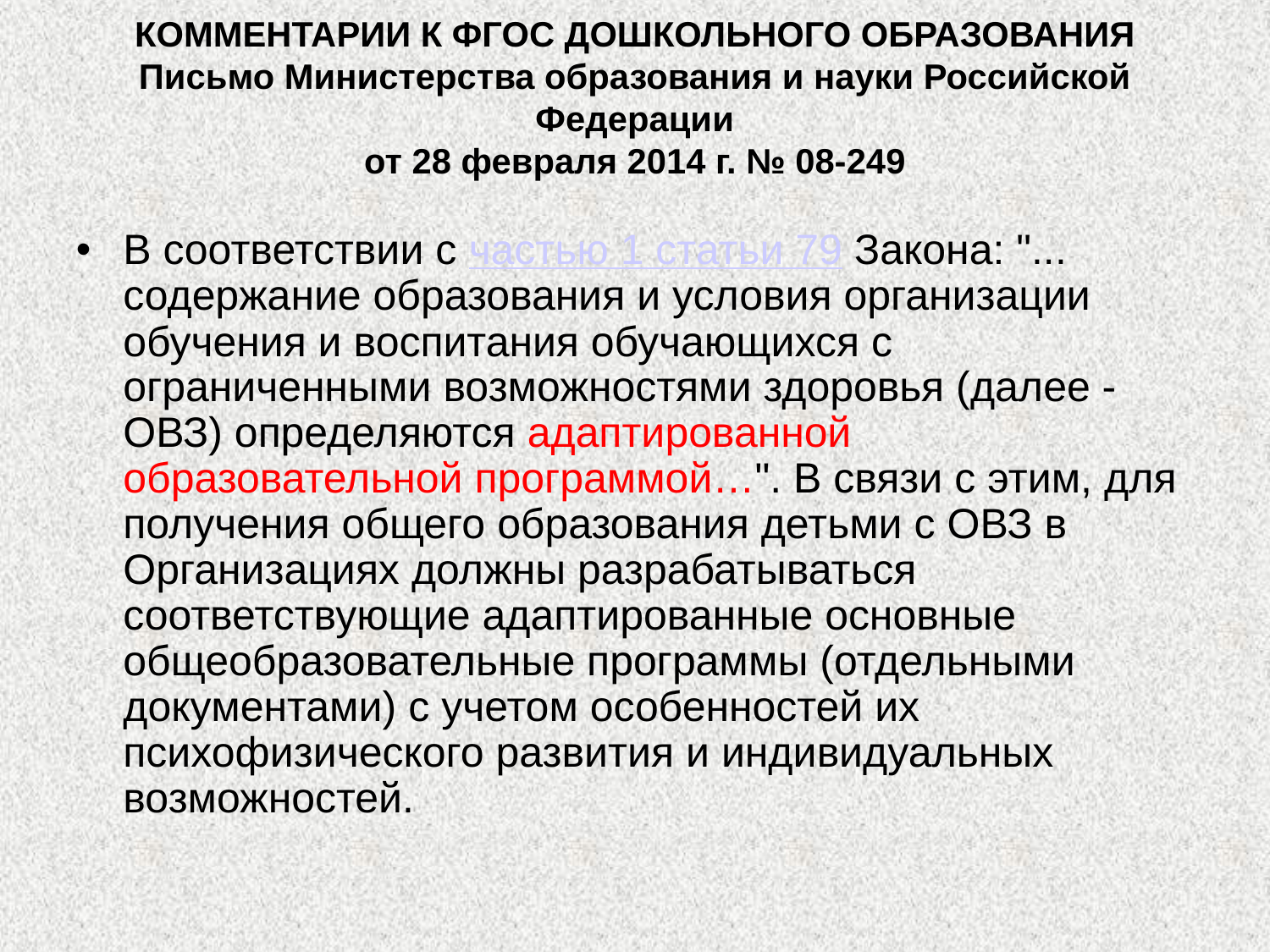

КОММЕНТАРИИ К ФГОС ДОШКОЛЬНОГО ОБРАЗОВАНИЯ
Письмо Министерства образования и науки Российской Федерации
от 28 февраля 2014 г. № 08-249
В соответствии с частью 1 статьи 79 Закона: "... содержание образования и условия организации обучения и воспитания обучающихся с ограниченными возможностями здоровья (далее - ОВЗ) определяются адаптированной образовательной программой…". В связи с этим, для получения общего образования детьми с ОВЗ в Организациях должны разрабатываться соответствующие адаптированные основные общеобразовательные программы (отдельными документами) с учетом особенностей их психофизического развития и индивидуальных возможностей.